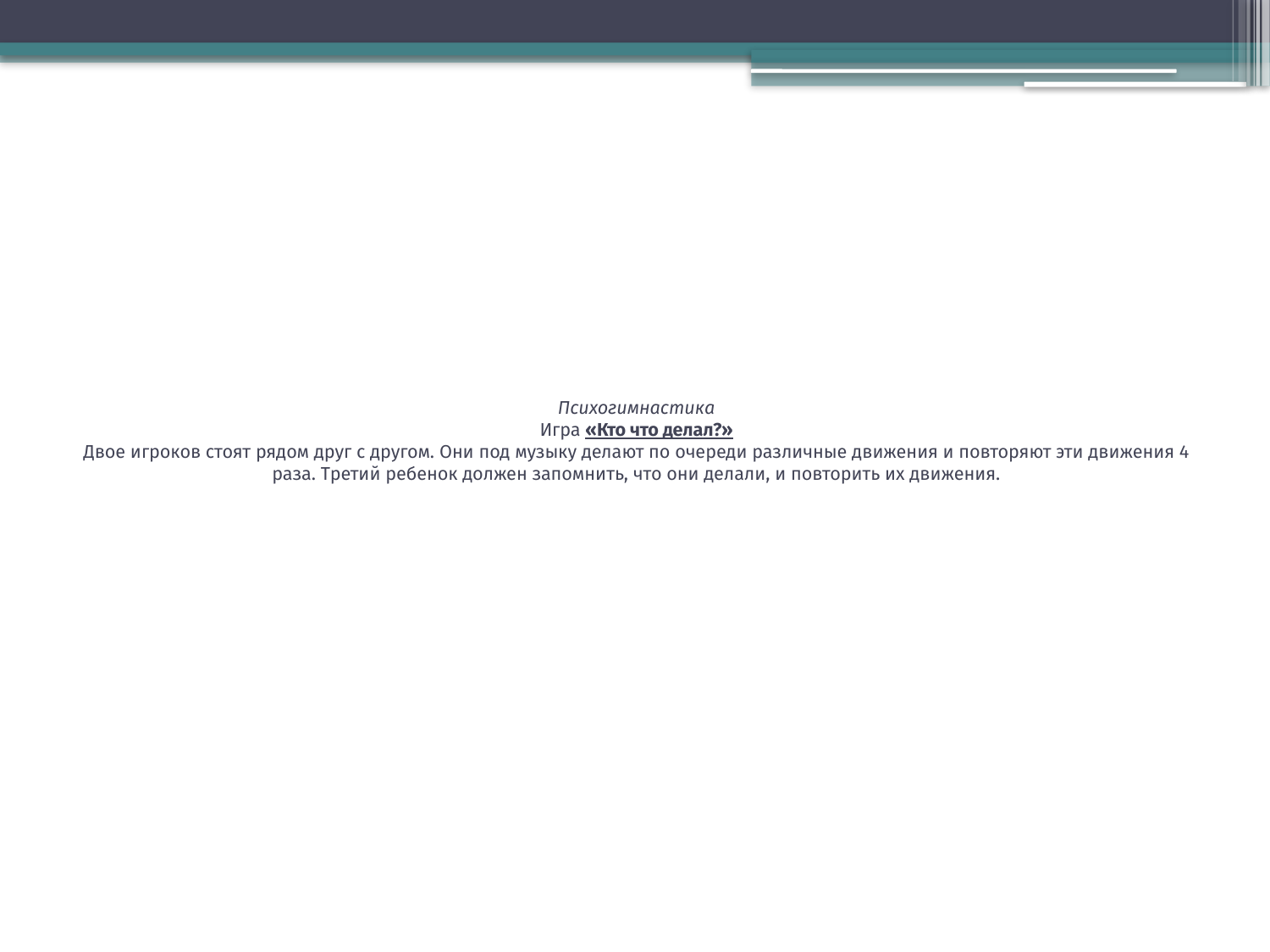

# Психогимнастика Игра «Кто что делал?» Двое игроков стоят рядом друг с другом. Они под музыку делают по очереди различные движения и повторяют эти движения 4 раза. Третий ребенок должен запомнить, что они делали, и повторить их движения.